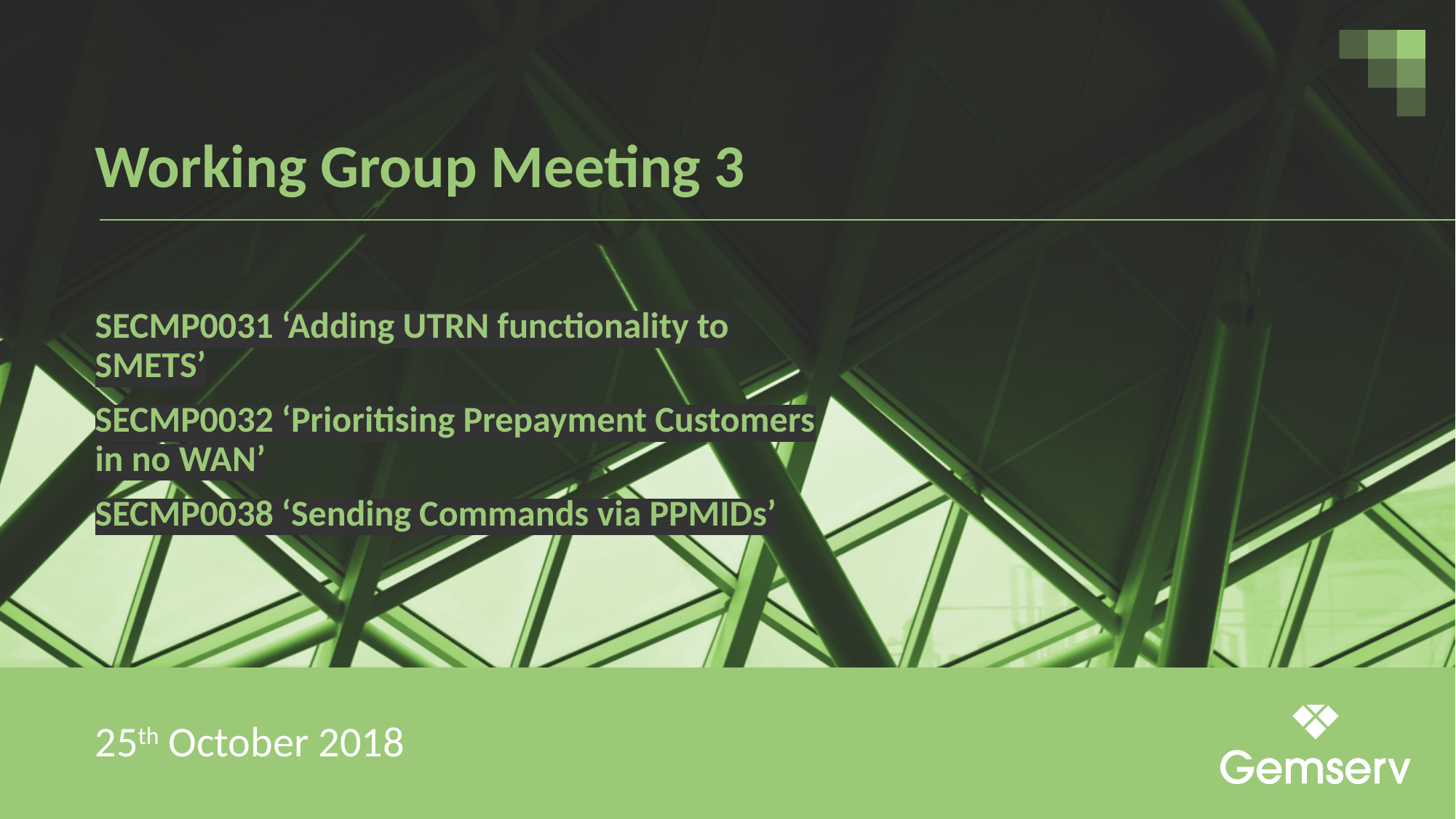

# Working Group Meeting 3
SECMP0031 ‘Adding UTRN functionality to SMETS’
SECMP0032 ‘Prioritising Prepayment Customers in no WAN’
SECMP0038 ‘Sending Commands via PPMIDs’

25th October 2018